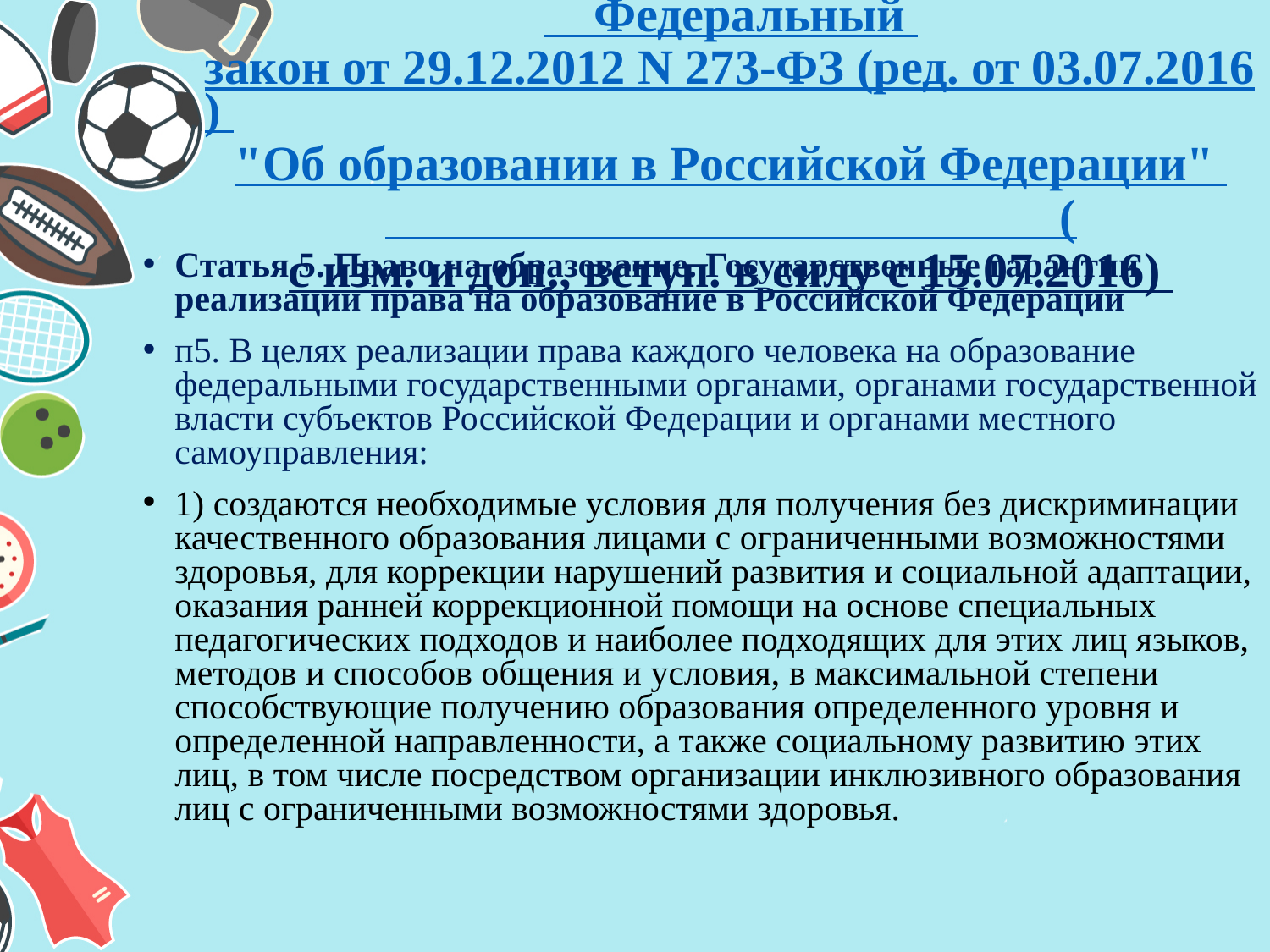

# Федеральный закон от 29.12.2012 N 273-ФЗ (ред. от 03.07.2016) "Об образовании в Российской Федерации"                                                        (с изм. и доп., вступ. в силу с 15.07.2016)
Статья 5. Право на образование. Государственные гарантии реализации права на образование в Российской Федерации
п5. В целях реализации права каждого человека на образование федеральными государственными органами, органами государственной власти субъектов Российской Федерации и органами местного самоуправления:
1) создаются необходимые условия для получения без дискриминации качественного образования лицами с ограниченными возможностями здоровья, для коррекции нарушений развития и социальной адаптации, оказания ранней коррекционной помощи на основе специальных педагогических подходов и наиболее подходящих для этих лиц языков, методов и способов общения и условия, в максимальной степени способствующие получению образования определенного уровня и определенной направленности, а также социальному развитию этих лиц, в том числе посредством организации инклюзивного образования лиц с ограниченными возможностями здоровья.